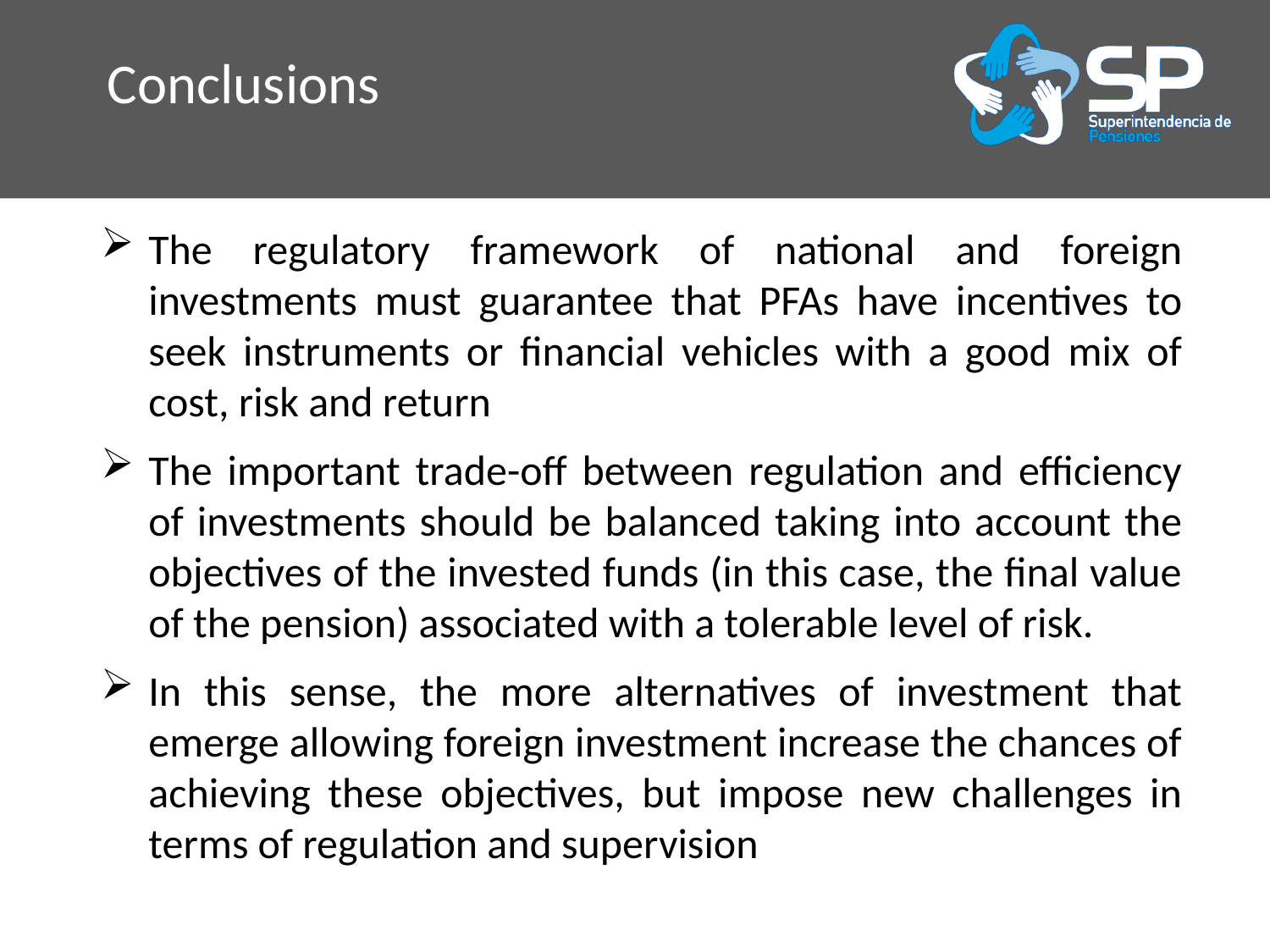

# Conclusions
The regulatory framework of national and foreign investments must guarantee that PFAs have incentives to seek instruments or financial vehicles with a good mix of cost, risk and return
The important trade-off between regulation and efficiency of investments should be balanced taking into account the objectives of the invested funds (in this case, the final value of the pension) associated with a tolerable level of risk.
In this sense, the more alternatives of investment that emerge allowing foreign investment increase the chances of achieving these objectives, but impose new challenges in terms of regulation and supervision